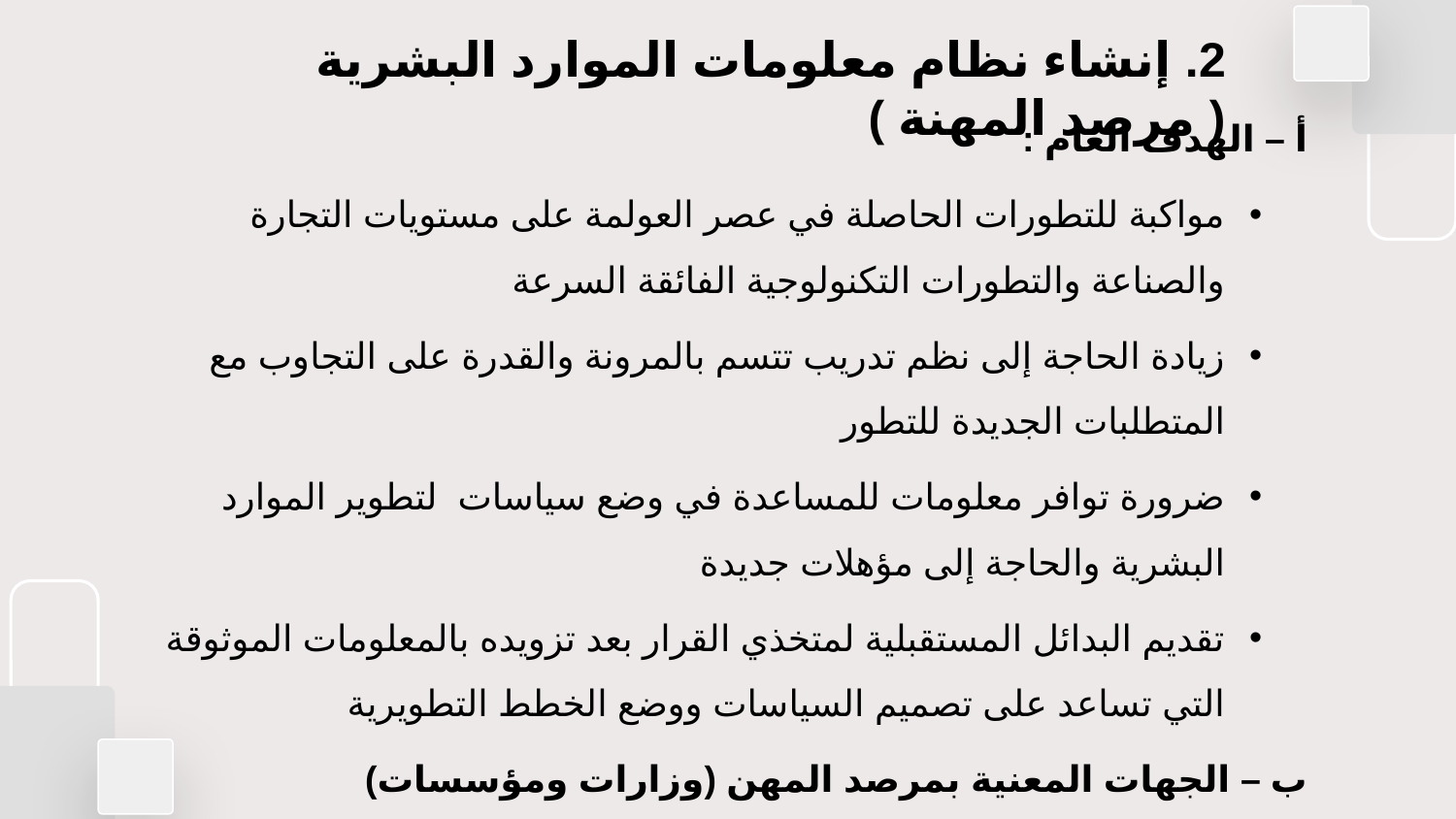

2. إنشاء نظام معلومات الموارد البشرية ( مرصد المهنة )
أ – الهدف العام :
مواكبة للتطورات الحاصلة في عصر العولمة على مستويات التجارة والصناعة والتطورات التكنولوجية الفائقة السرعة
زيادة الحاجة إلى نظم تدريب تتسم بالمرونة والقدرة على التجاوب مع المتطلبات الجديدة للتطور
ضرورة توافر معلومات للمساعدة في وضع سياسات  لتطوير الموارد البشرية والحاجة إلى مؤهلات جديدة
تقديم البدائل المستقبلية لمتخذي القرار بعد تزويده بالمعلومات الموثوقة التي تساعد على تصميم السياسات ووضع الخطط التطويرية
ب – الجهات المعنية بمرصد المهن (وزارات ومؤسسات)